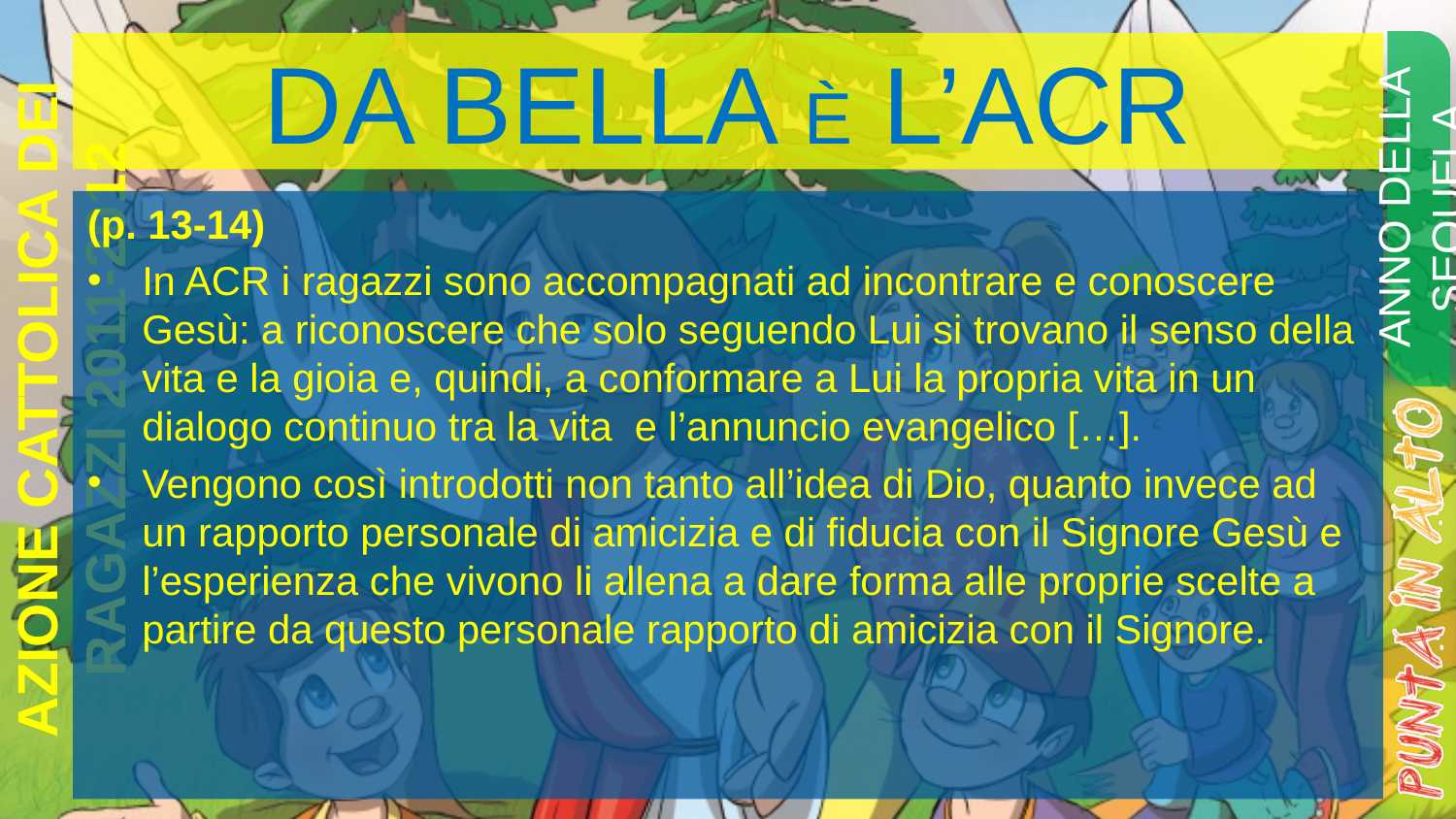

# Da Bella è l’ACR
ANNO DELLA SEQUELA
(p. 13-14)
In ACR i ragazzi sono accompagnati ad incontrare e conoscere Gesù: a riconoscere che solo seguendo Lui si trovano il senso della vita e la gioia e, quindi, a conformare a Lui la propria vita in un dialogo continuo tra la vita  e l’annuncio evangelico […].
Vengono così introdotti non tanto all’idea di Dio, quanto invece ad un rapporto personale di amicizia e di fiducia con il Signore Gesù e l’esperienza che vivono li allena a dare forma alle proprie scelte a partire da questo personale rapporto di amicizia con il Signore.